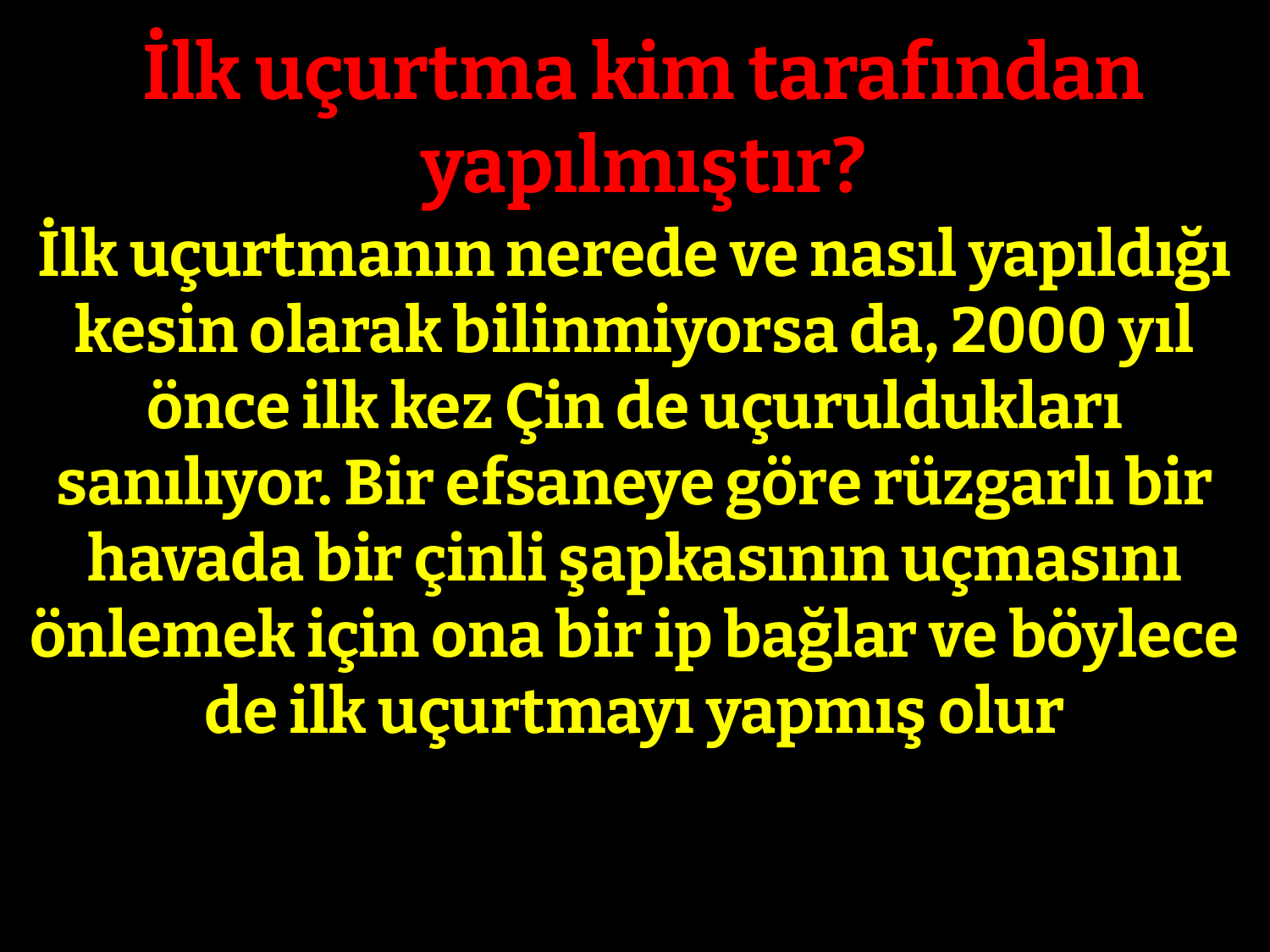

İlk uçurtma kim tarafından yapılmıştır?
İlk uçurtmanın nerede ve nasıl yapıldığı kesin olarak bilinmiyorsa da, 2000 yıl önce ilk kez Çin de uçuruldukları sanılıyor. Bir efsaneye göre rüzgarlı bir havada bir çinli şapkasının uçmasını önlemek için ona bir ip bağlar ve böylece de ilk uçurtmayı yapmış olur
#